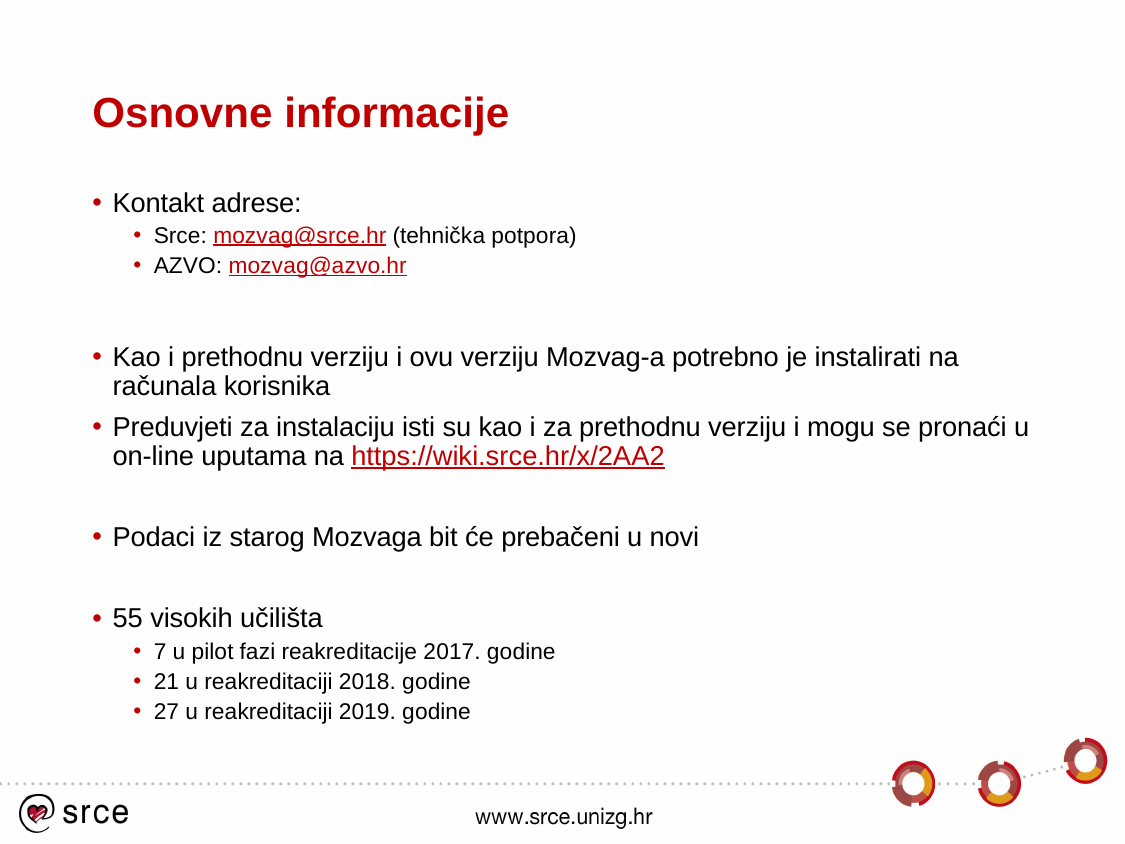

# Osnovne informacije
Kontakt adrese:
Srce: mozvag@srce.hr (tehnička potpora)
AZVO: mozvag@azvo.hr

Kao i prethodnu verziju i ovu verziju Mozvag-a potrebno je instalirati na računala korisnika
Preduvjeti za instalaciju isti su kao i za prethodnu verziju i mogu se pronaći u on-line uputama na https://wiki.srce.hr/x/2AA2

Podaci iz starog Mozvaga bit će prebačeni u novi

55 visokih učilišta
7 u pilot fazi reakreditacije 2017. godine
21 u reakreditaciji 2018. godine
27 u reakreditaciji 2019. godine